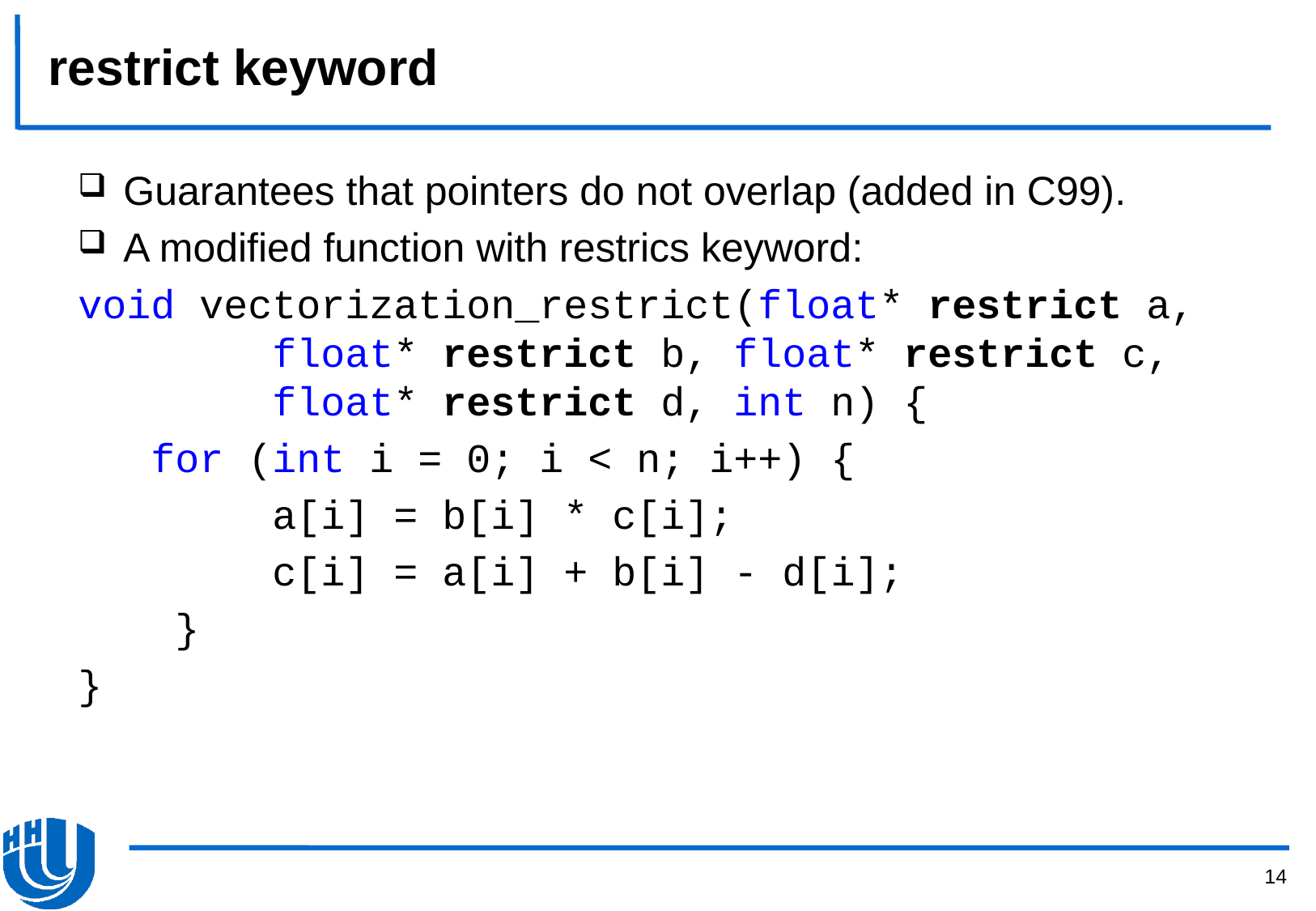

# restrict keyword
Guarantees that pointers do not overlap (added in C99).
A modified function with restrics keyword:
void vectorization_restrict(float* restrict a,
        float* restrict b, float* restrict c,
        float* restrict d, int n) {
   for (int i = 0; i < n; i++) {
        a[i] = b[i] * c[i];
        c[i] = a[i] + b[i] - d[i];
    }
}